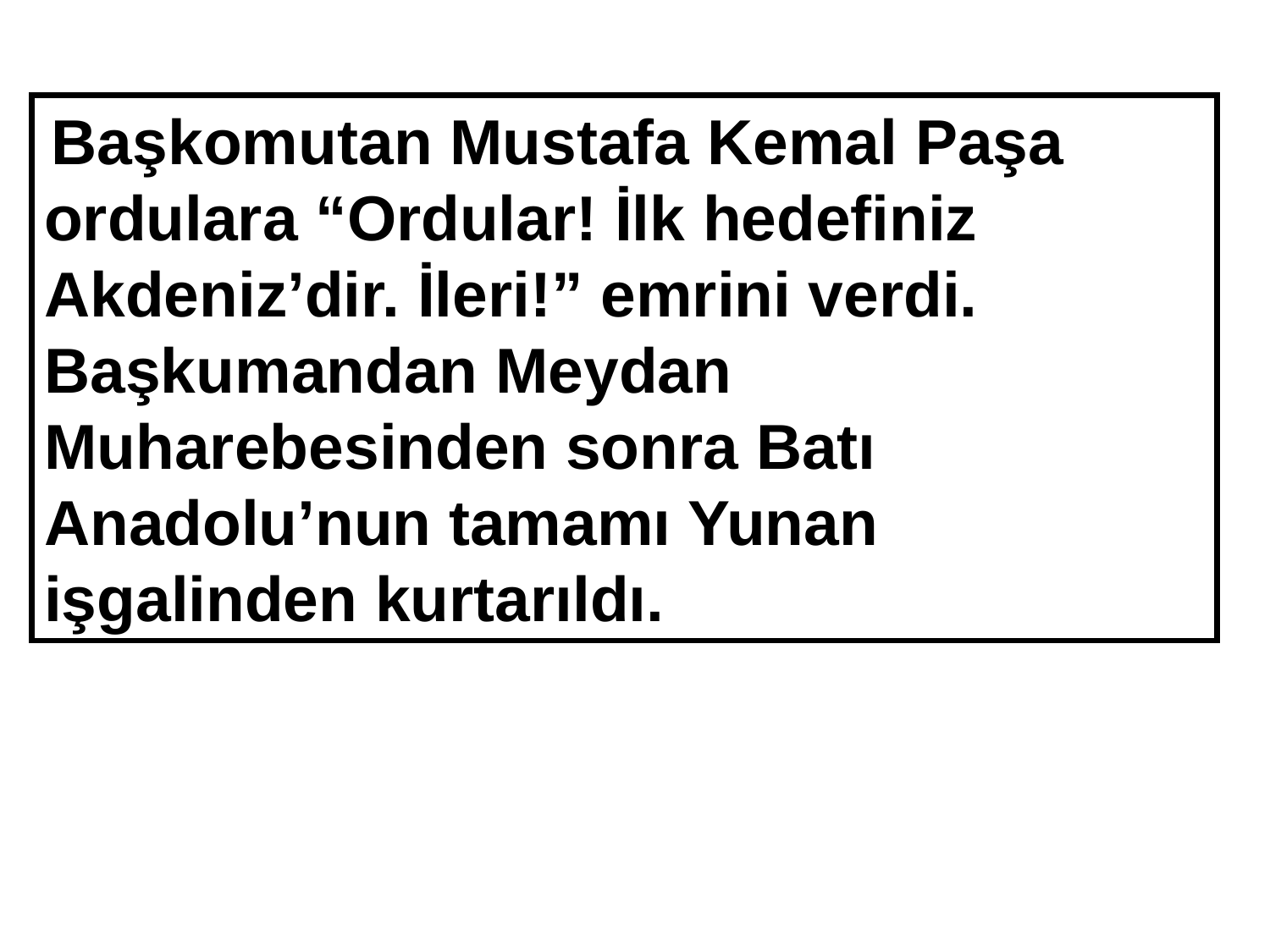

Başkomutan Mustafa Kemal Paşa ordulara “Ordular! İlk hedefiniz Akdeniz’dir. İleri!” emrini verdi. Başkumandan Meydan Muharebesinden sonra Batı Anadolu’nun tamamı Yunan
işgalinden kurtarıldı.